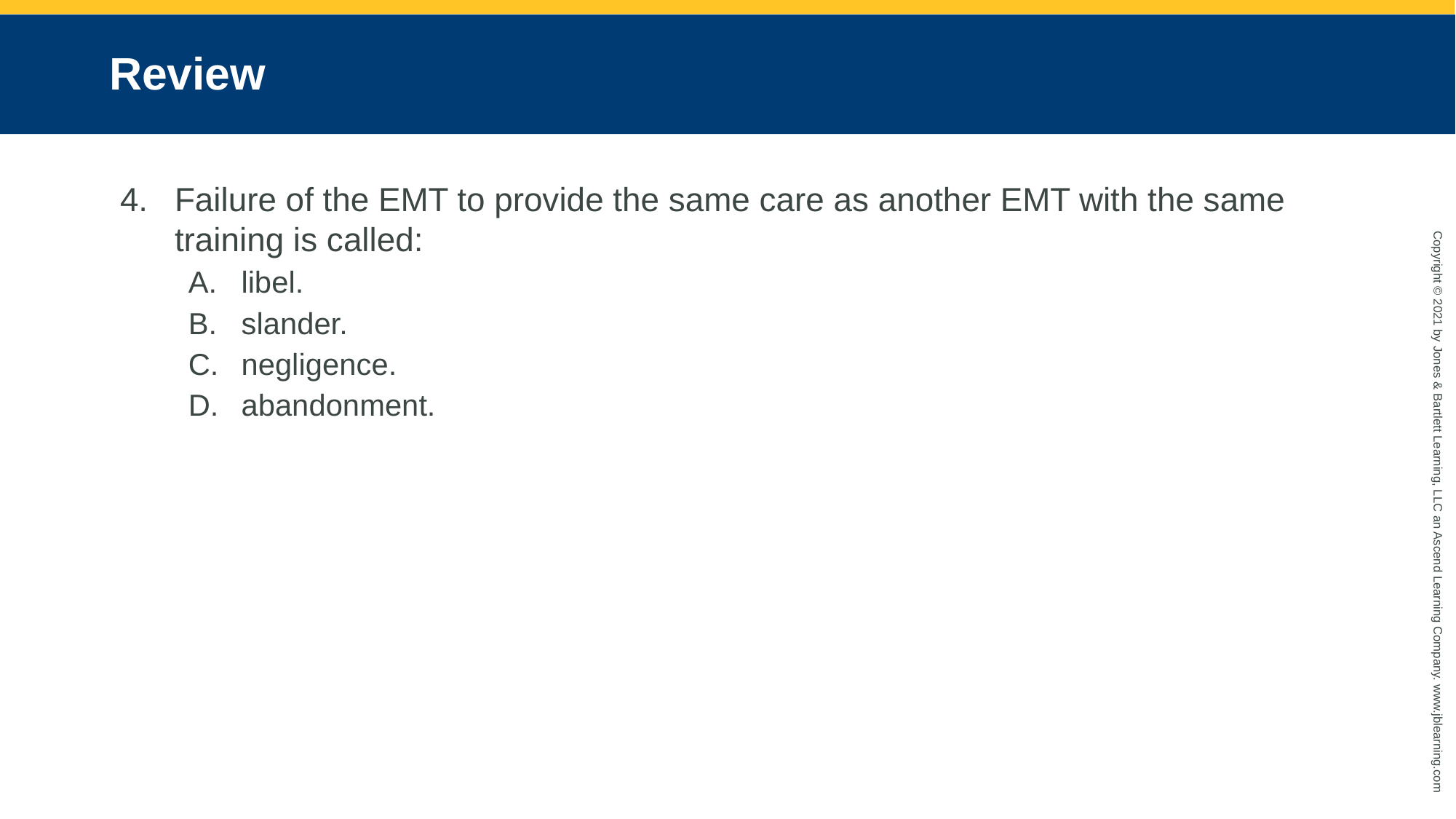

# Review
Failure of the EMT to provide the same care as another EMT with the same training is called:
libel.
slander.
negligence.
abandonment.